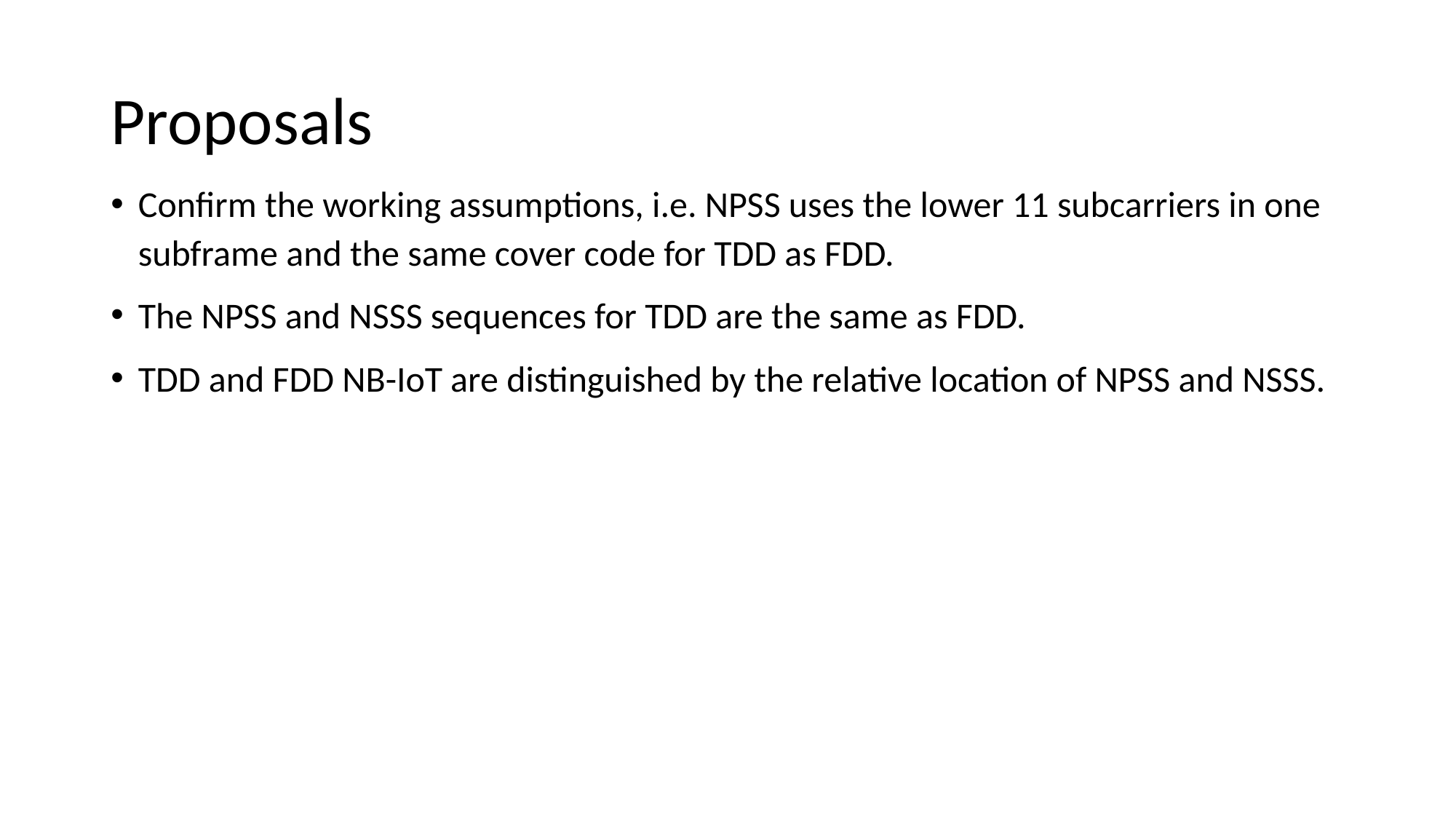

# Proposals
Confirm the working assumptions, i.e. NPSS uses the lower 11 subcarriers in one subframe and the same cover code for TDD as FDD.
The NPSS and NSSS sequences for TDD are the same as FDD.
TDD and FDD NB-IoT are distinguished by the relative location of NPSS and NSSS.